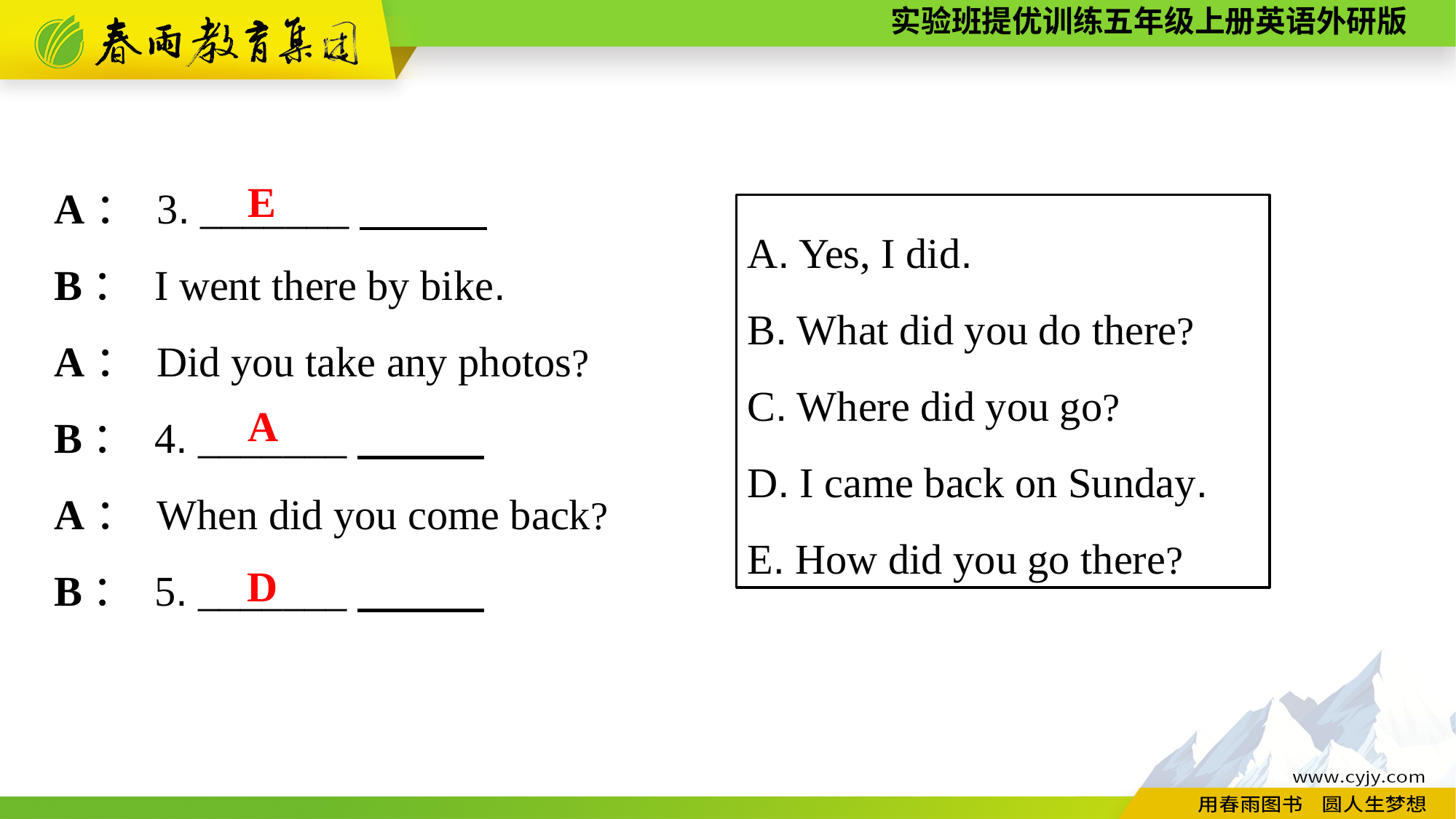

A： 3. _______
B： I went there by bike.
A： Did you take any photos?
B： 4. _______
A： When did you come back?
B： 5. _______
E
A. Yes, I did.
B. What did you do there?
C. Where did you go?
D. I came back on Sunday.
E. How did you go there?
A
D